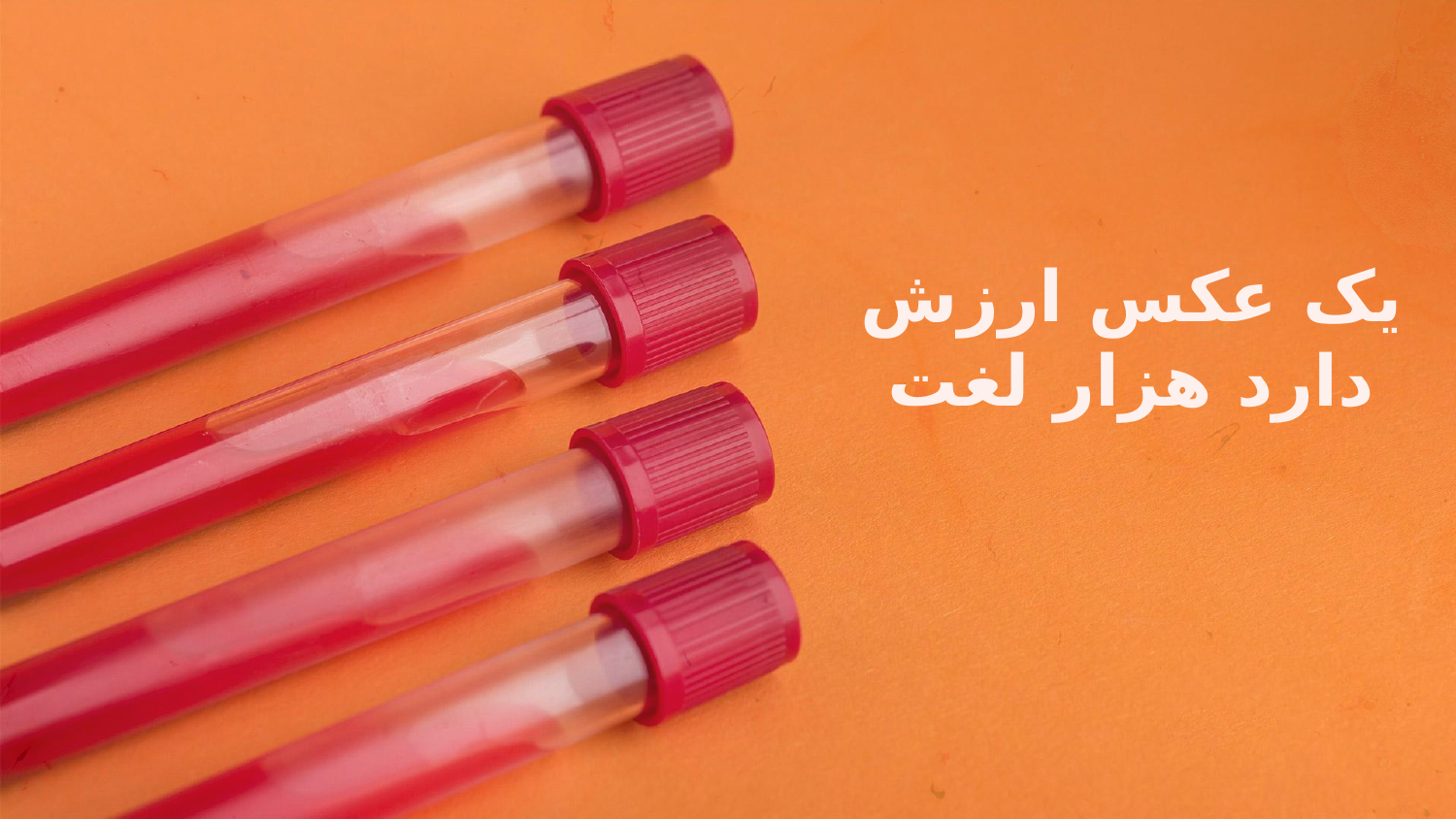

# یک عکس ارزش دارد هزار لغت